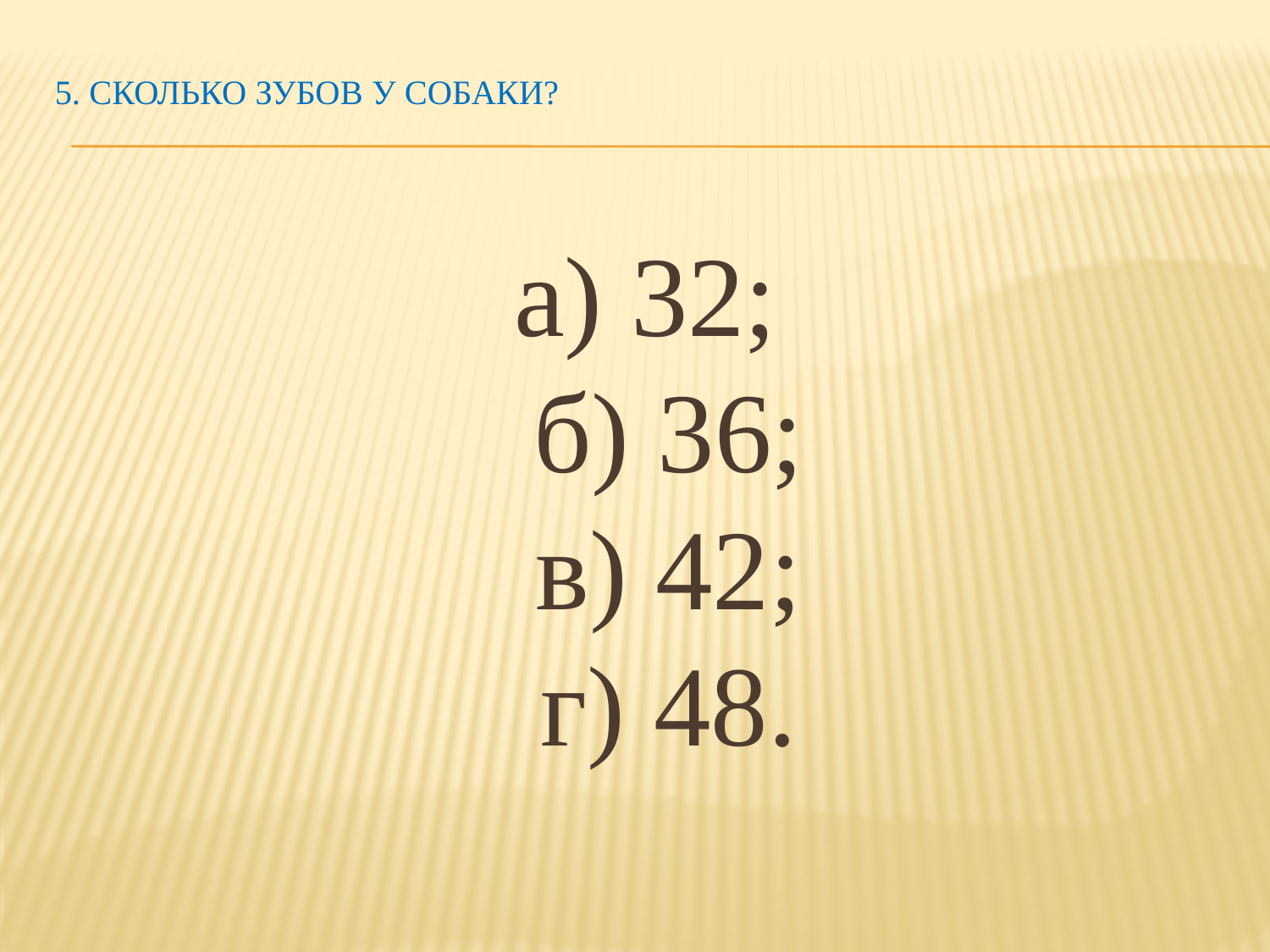

# 5. Сколько зубов у собаки?
а) 32;
б) 36;
в) 42;
г) 48.